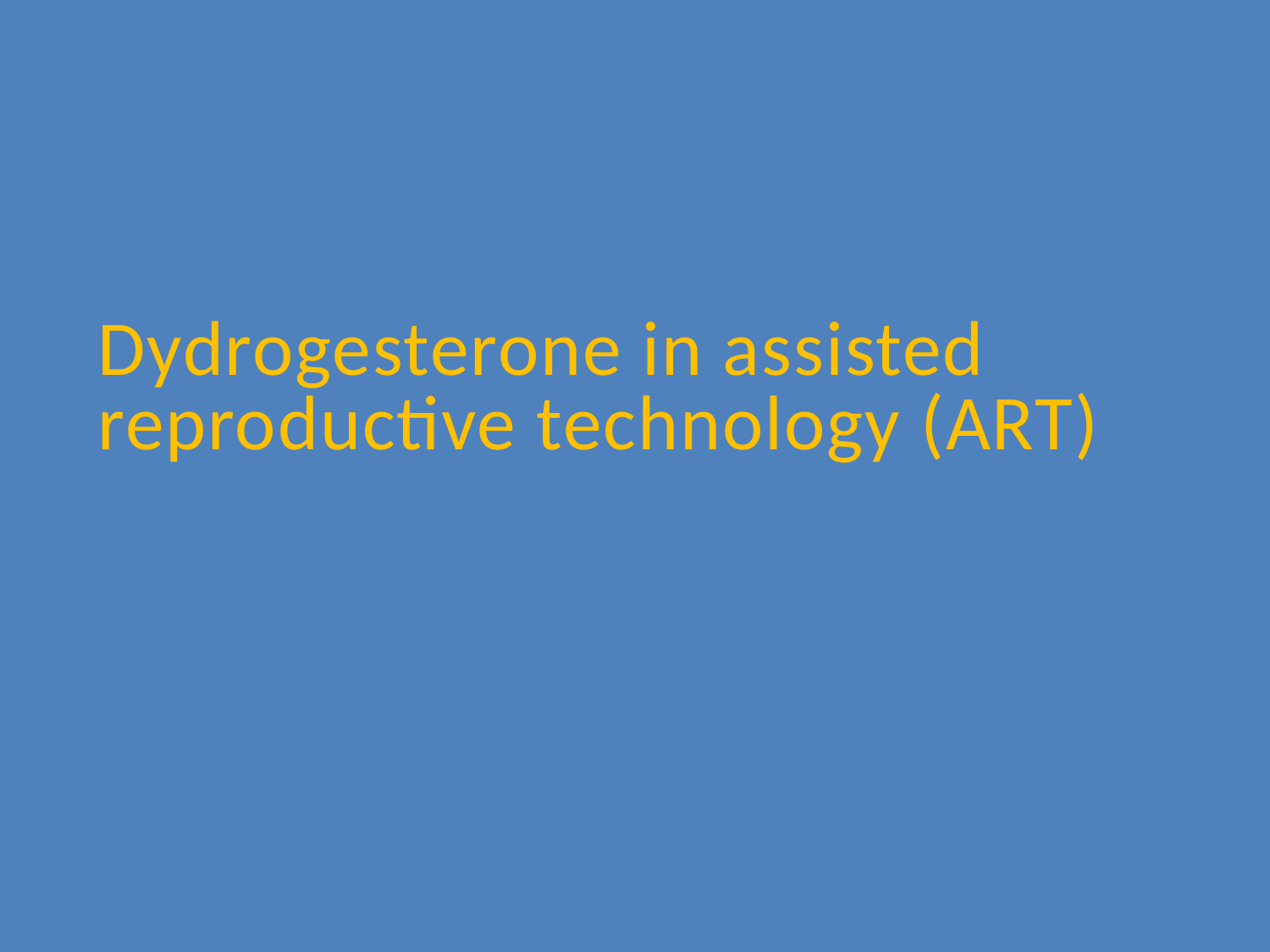

# Dydrogesterone in assisted reproductive technology (ART)